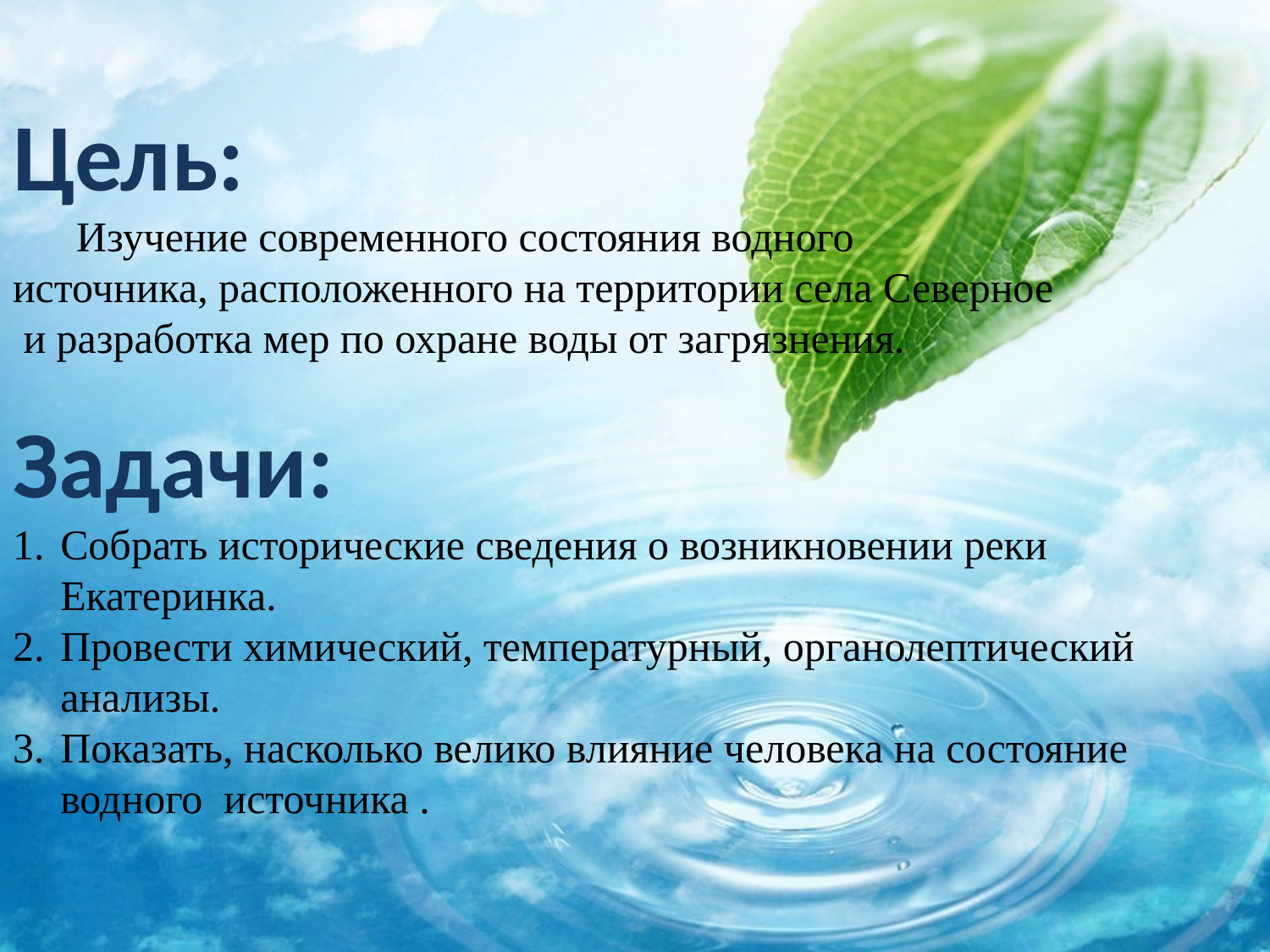

Цель:
Изучение современного состояния водного  источника, расположенного на территории села Северное  и разработка мер по охране воды от загрязнения.

Задачи:
Собрать исторические сведения о возникновении реки  Екатеринка.
Провести химический, температурный, органолептический анализы.
Показать, насколько велико влияние человека на состояние водного  источника .